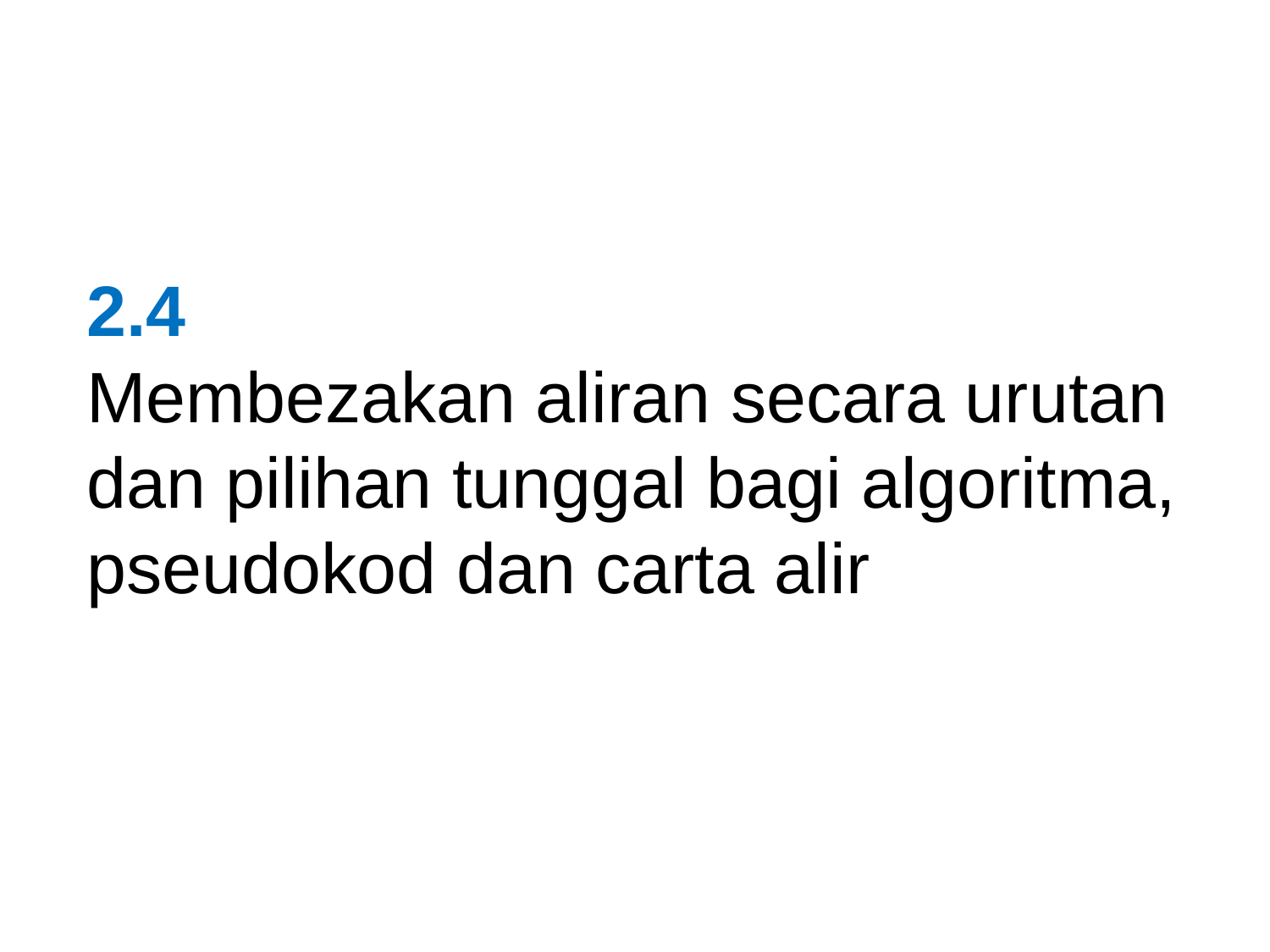

# 2.4 Membezakan aliran secara urutan dan pilihan tunggal bagi algoritma, pseudokod dan carta alir